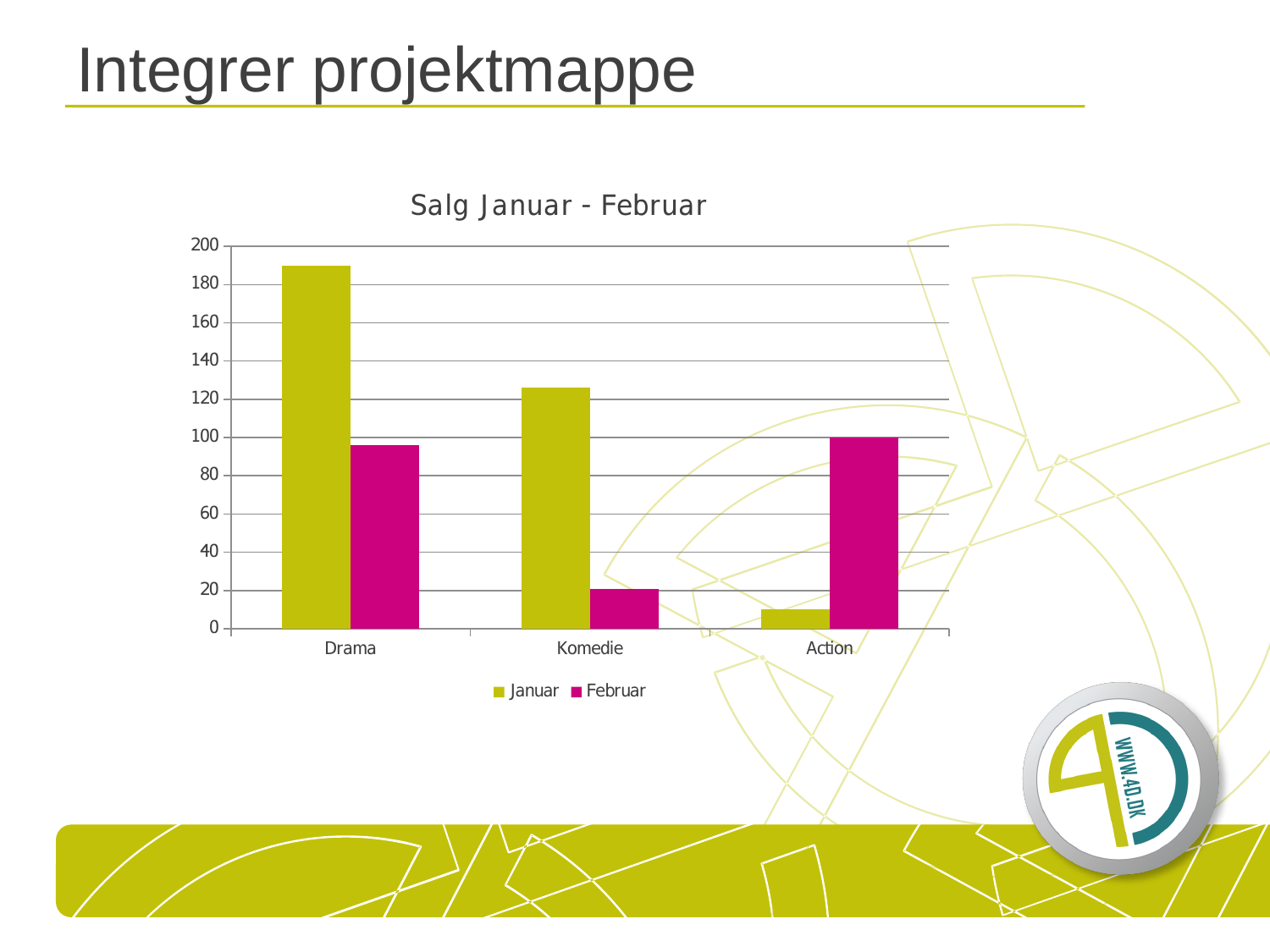

# Integrer projektmappe

### Chart: Salg Januar - Februar

| Category | Januar | Februar |
|---|---|---|
| Drama | 190.0 | 96.0 |
| Komedie | 126.0 | 21.0 |
| Action | 10.0 | 100.0 |